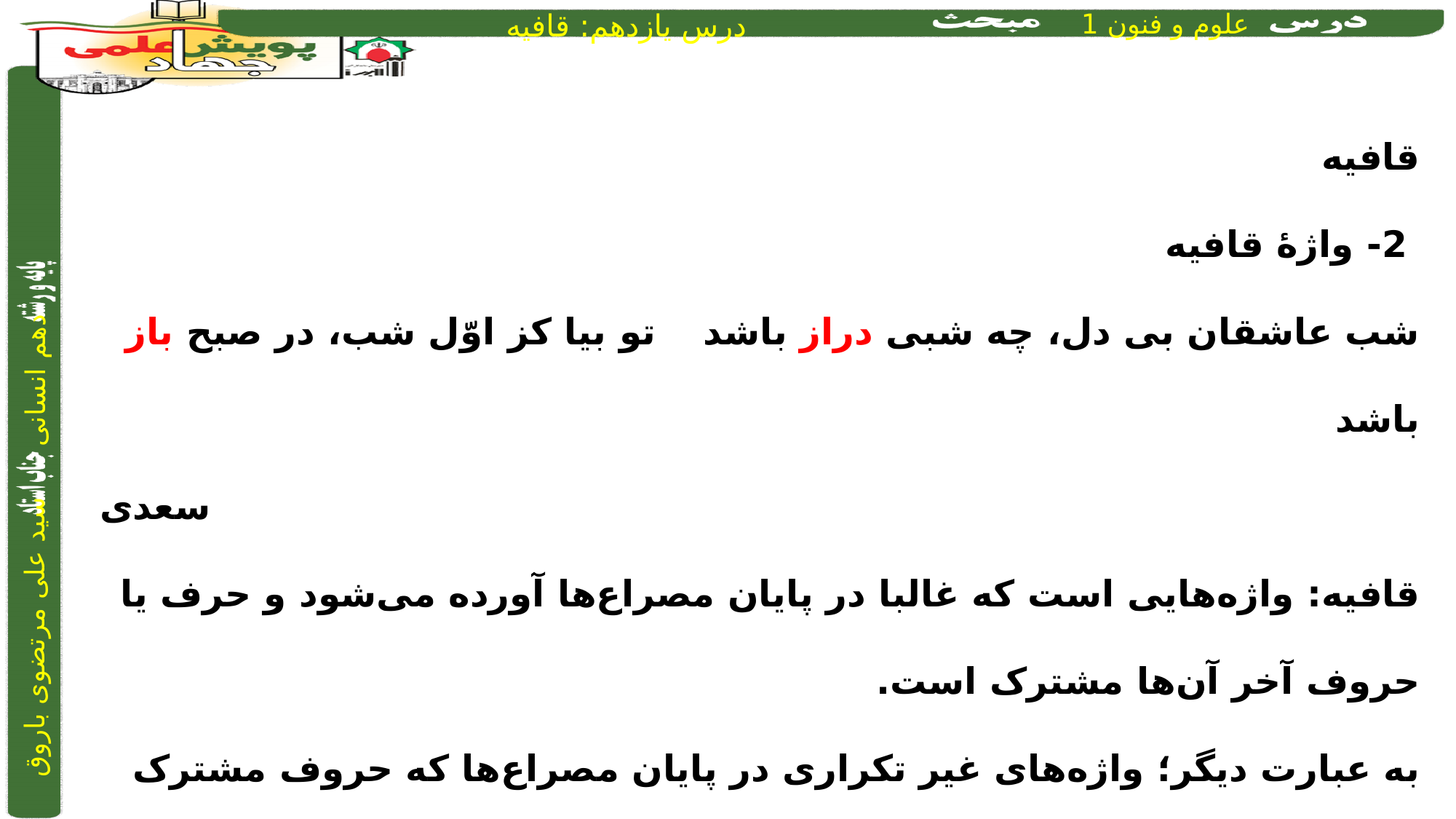

قافیه
 2- واژۀ قافیه
شب عاشقان بی دل، چه شبی دراز باشد 		تو بیا کز اوّل شب، در صبح باز باشد
 سعدی
قافیه: واژه‌هایی است که غالبا در پایان مصراع‌ها آورده می‌شود و حرف یا حروف آخر آن‌ها مشترک است.
به عبارت دیگر؛ واژه‌های غیر تکراری در پایان مصراع‌ها که حروف مشترک قافیه درآن است.